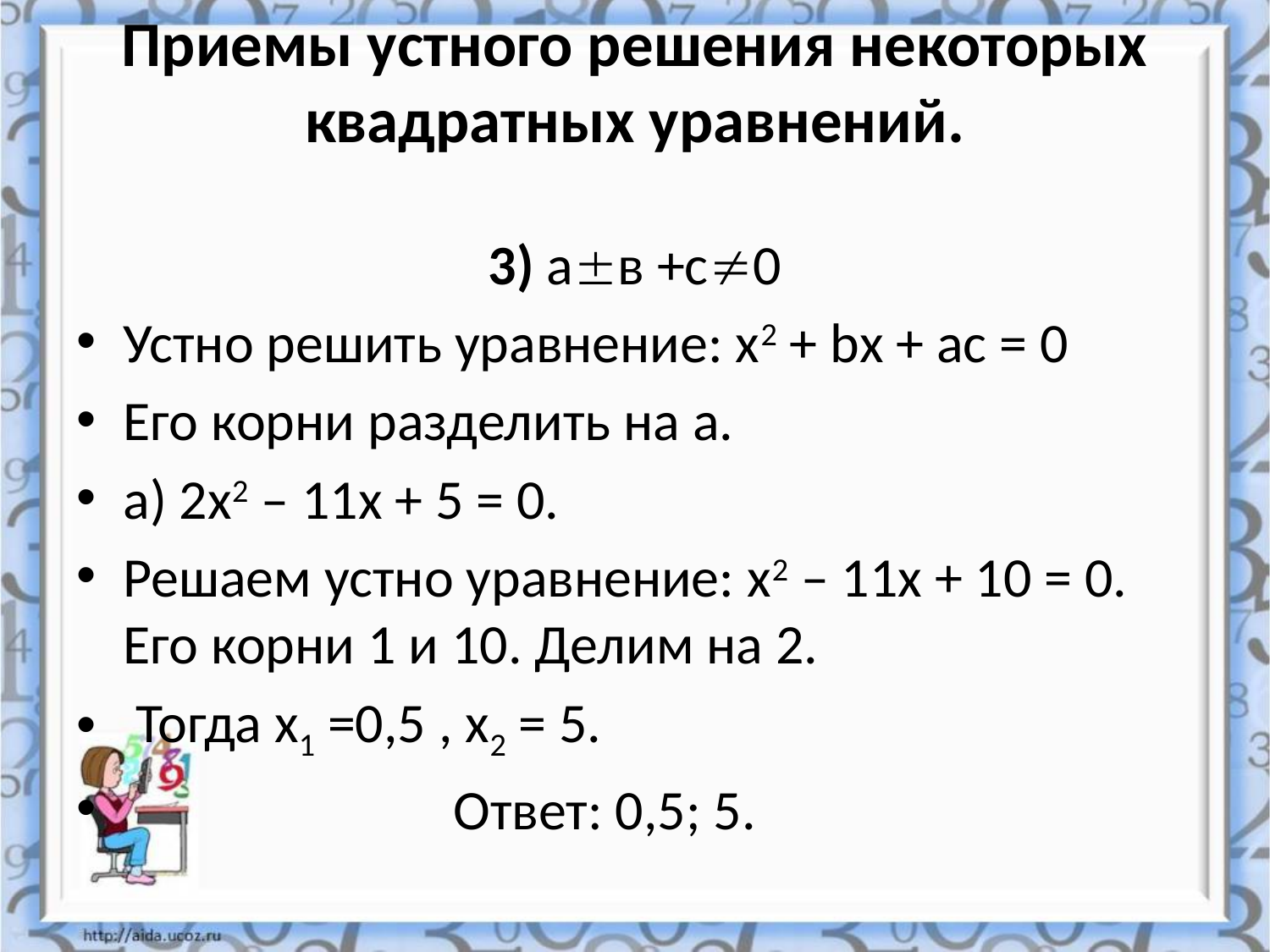

# Приемы устного решения некоторых квадратных уравнений.
3) а±в +с≠0
Устно решить уравнение: х2 + bх + ас = 0
Его корни разделить на а.
а) 2х2 – 11х + 5 = 0.
Решаем устно уравнение: х2 – 11х + 10 = 0. Его корни 1 и 10. Делим на 2.
 Тогда х1 =0,5 , х2 = 5.
                          Ответ: 0,5; 5.